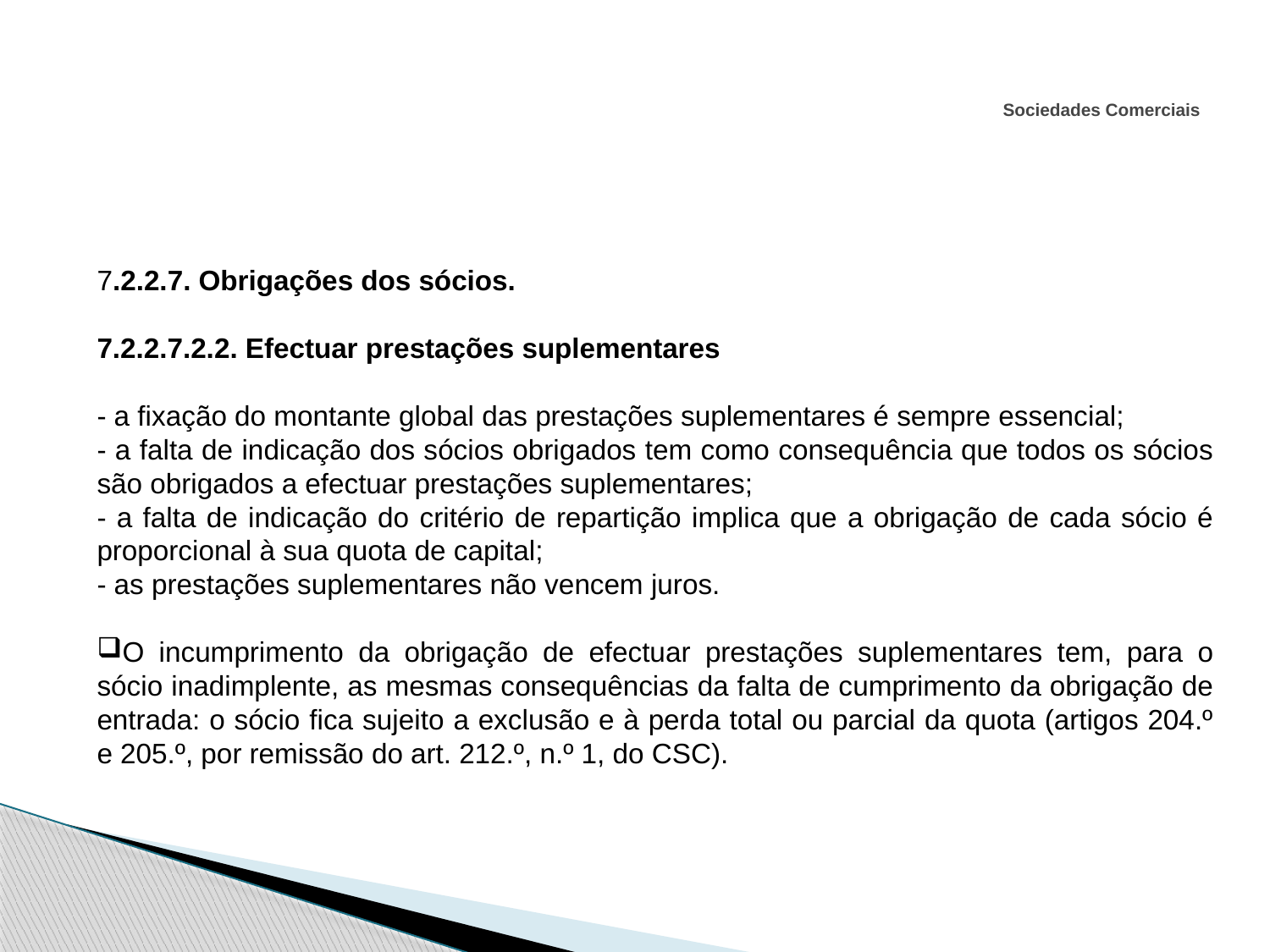

# Sociedades Comerciais

7.2.2.7. Obrigações dos sócios.

7.2.2.7.2.2. Efectuar prestações suplementares

- a fixação do montante global das prestações suplementares é sempre essencial;
- a falta de indicação dos sócios obrigados tem como consequência que todos os sócios são obrigados a efectuar prestações suplementares;
- a falta de indicação do critério de repartição implica que a obrigação de cada sócio é proporcional à sua quota de capital;
- as prestações suplementares não vencem juros.

O incumprimento da obrigação de efectuar prestações suplementares tem, para o sócio inadimplente, as mesmas consequências da falta de cumprimento da obrigação de entrada: o sócio fica sujeito a exclusão e à perda total ou parcial da quota (artigos 204.º e 205.º, por remissão do art. 212.º, n.º 1, do CSC).